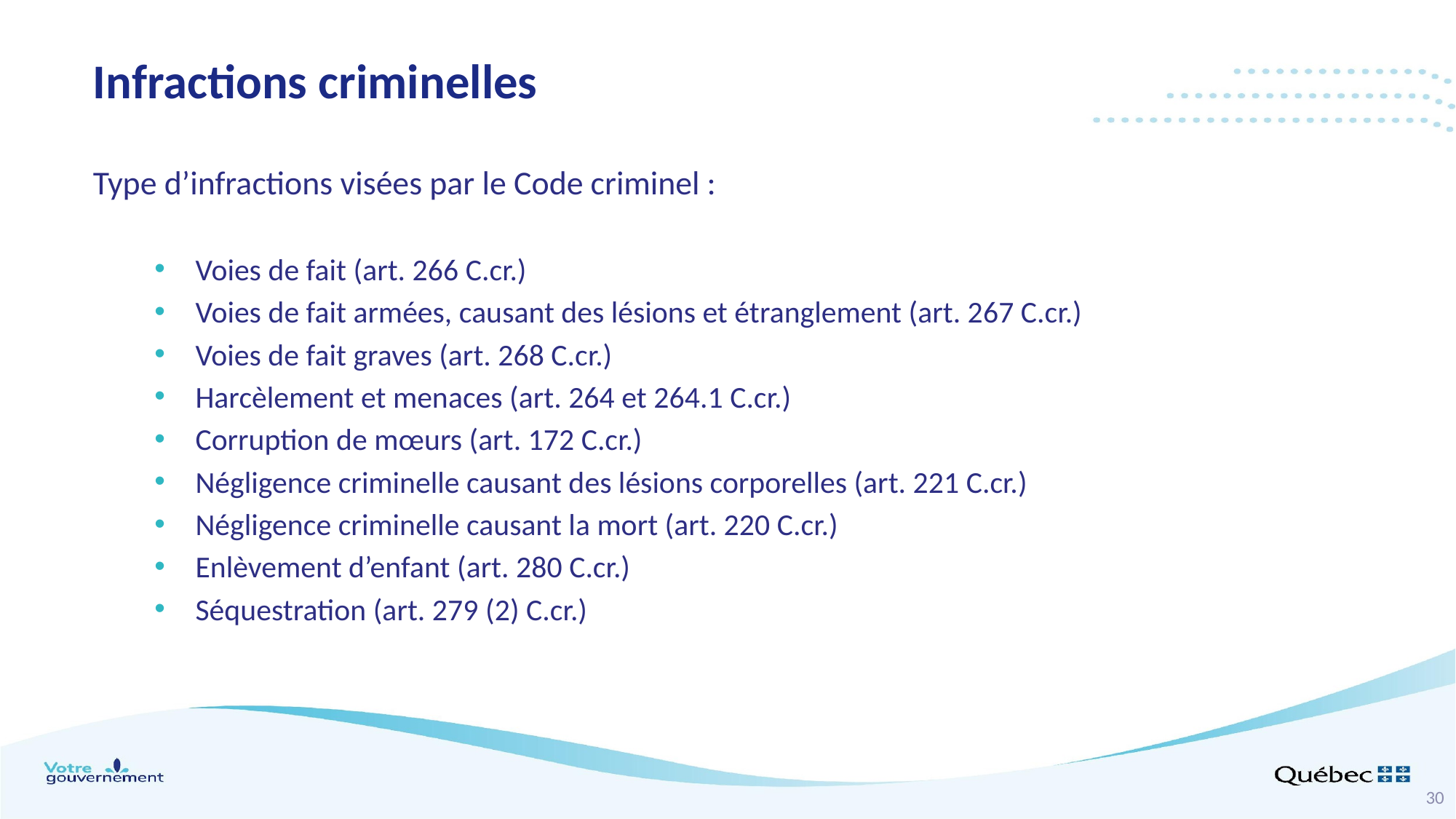

Infractions criminelles
Type d’infractions visées par le Code criminel :

Voies de fait (art. 266 C.cr.)
Voies de fait armées, causant des lésions et étranglement (art. 267 C.cr.)
Voies de fait graves (art. 268 C.cr.)
Harcèlement et menaces (art. 264 et 264.1 C.cr.)
Corruption de mœurs (art. 172 C.cr.)
Négligence criminelle causant des lésions corporelles (art. 221 C.cr.)
Négligence criminelle causant la mort (art. 220 C.cr.)
Enlèvement d’enfant (art. 280 C.cr.)
Séquestration (art. 279 (2) C.cr.)

30